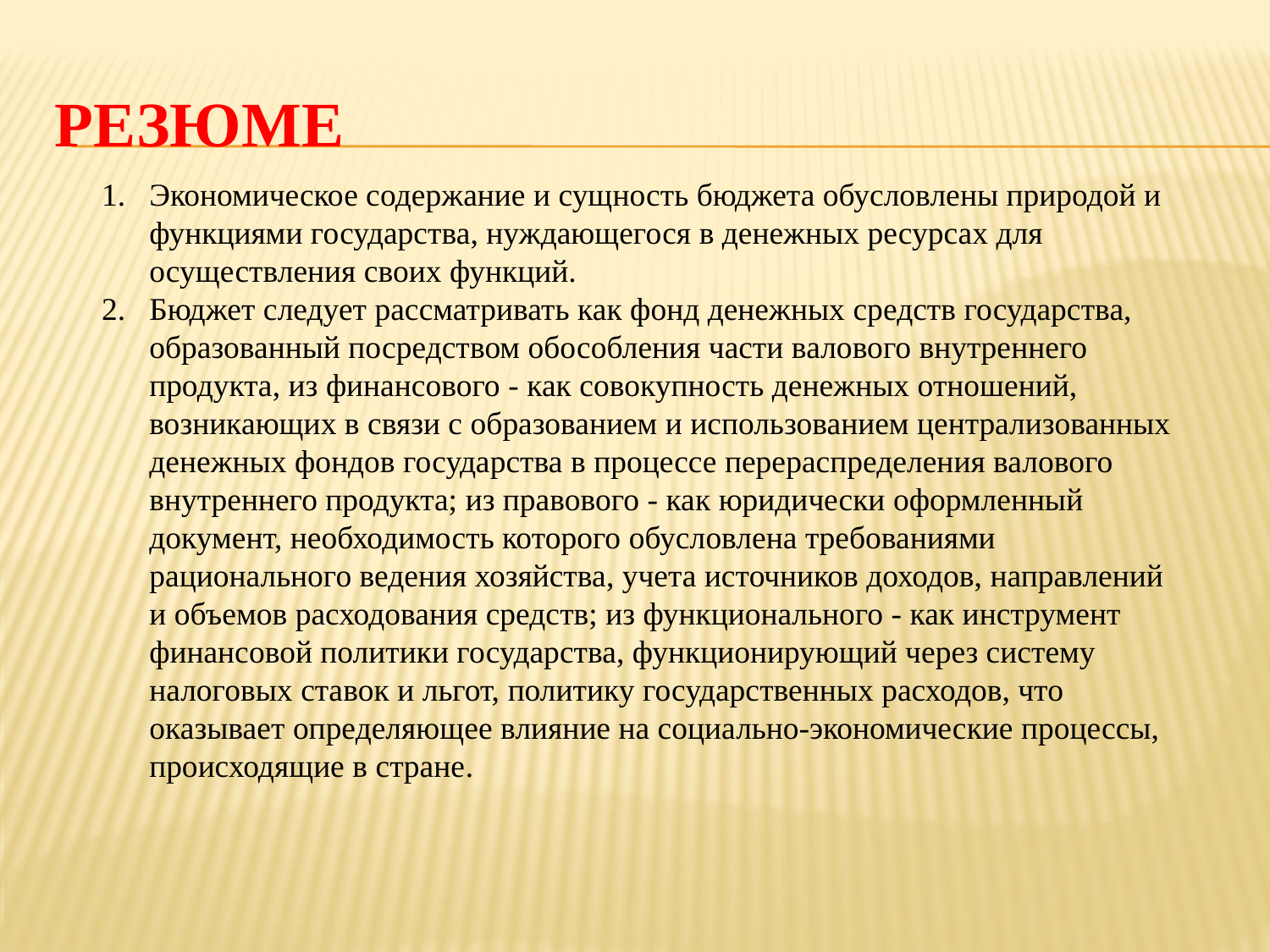

# резюме
Экономическое содержание и сущность бюджета обусловлены природой и функциями государства, нуждающегося в денежных ресурсах для осуществления своих функций.
Бюджет следует рассматривать как фонд денежных средств государства, образованный посредством обособления части валового внутреннего продукта, из финансового - как совокупность денежных отношений, возникающих в связи с образованием и использованием централизованных денежных фондов государства в процессе перераспределения валового внутреннего продукта; из правового - как юридически оформленный документ, необходимость которого обусловлена требованиями рационального ведения хозяйства, учета источников доходов, направлений и объемов расходования средств; из функционального - как инструмент финансовой политики государства, функционирующий через систему налоговых ставок и льгот, политику государственных расходов, что оказывает определяющее влияние на социально-экономические процессы, происходящие в стране.